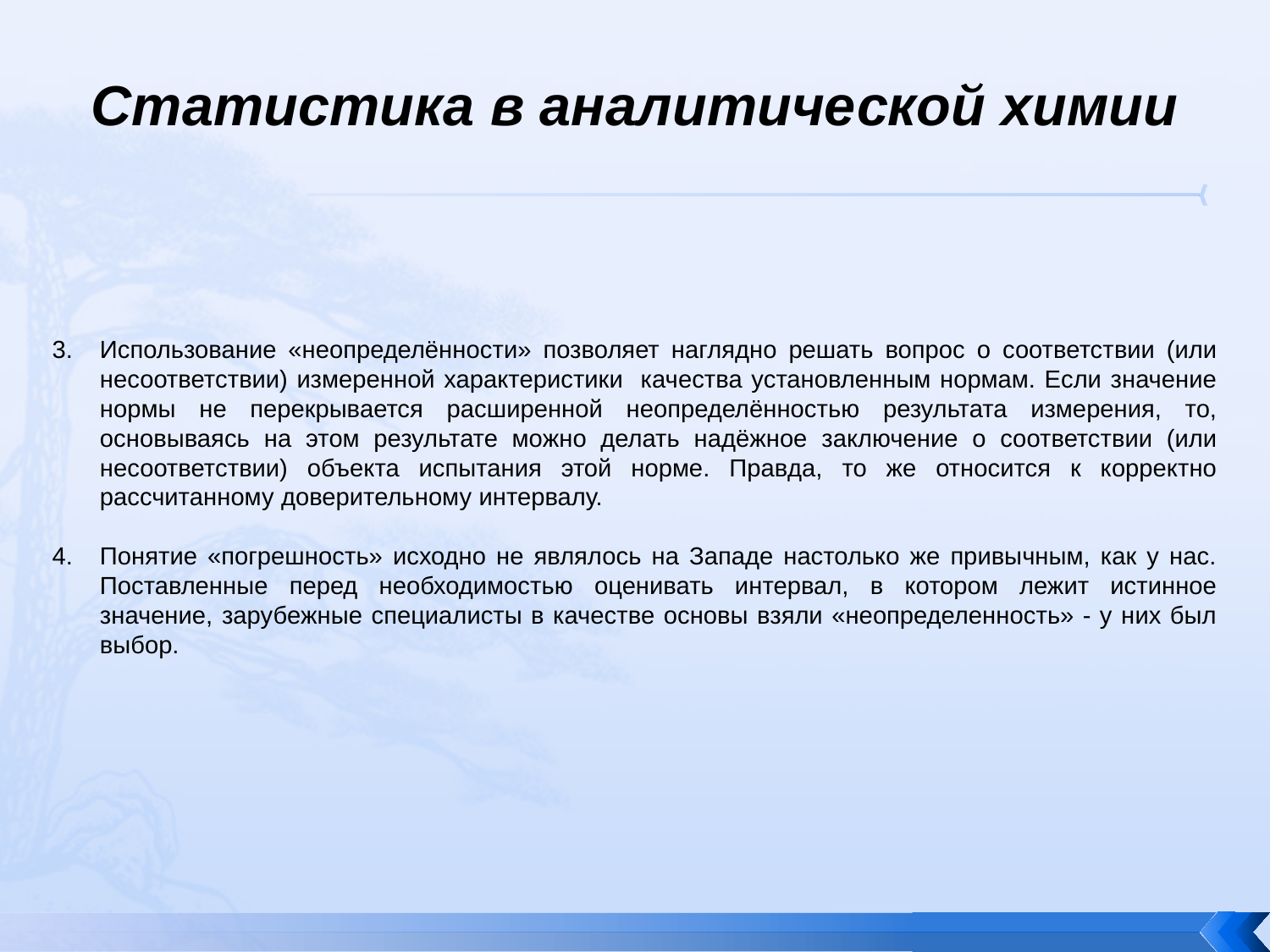

# Статистика в аналитической химии
Использование «неопределённости» позволяет наглядно решать вопрос о соответствии (или несоответствии) измеренной характеристики  качества установленным нормам. Если значение нормы не перекрывается расширенной неопределённостью результата измерения, то, основываясь на этом результате можно делать надёжное заключение о соответствии (или несоответствии) объекта испытания этой норме. Правда, то же относится к корректно рассчитанному доверительному интервалу.

Понятие «погрешность» исходно не являлось на Западе настолько же привычным, как у нас. Поставленные перед необходимостью оценивать интервал, в котором лежит истинное значение, зарубежные специалисты в качестве основы взяли «неопределенность» - у них был выбор.